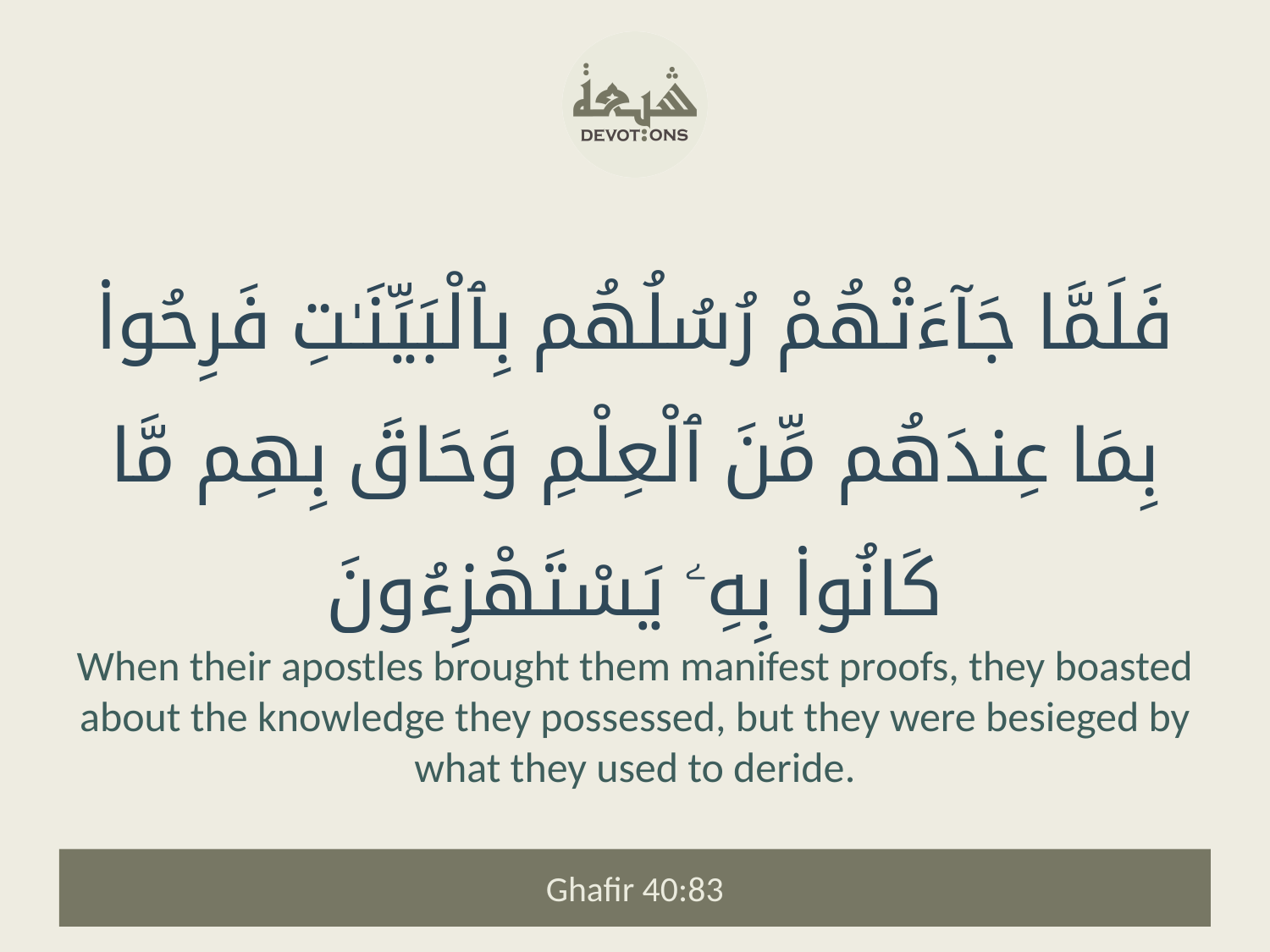

فَلَمَّا جَآءَتْهُمْ رُسُلُهُم بِٱلْبَيِّنَـٰتِ فَرِحُوا۟ بِمَا عِندَهُم مِّنَ ٱلْعِلْمِ وَحَاقَ بِهِم مَّا كَانُوا۟ بِهِۦ يَسْتَهْزِءُونَ
When their apostles brought them manifest proofs, they boasted about the knowledge they possessed, but they were besieged by what they used to deride.
Ghafir 40:83